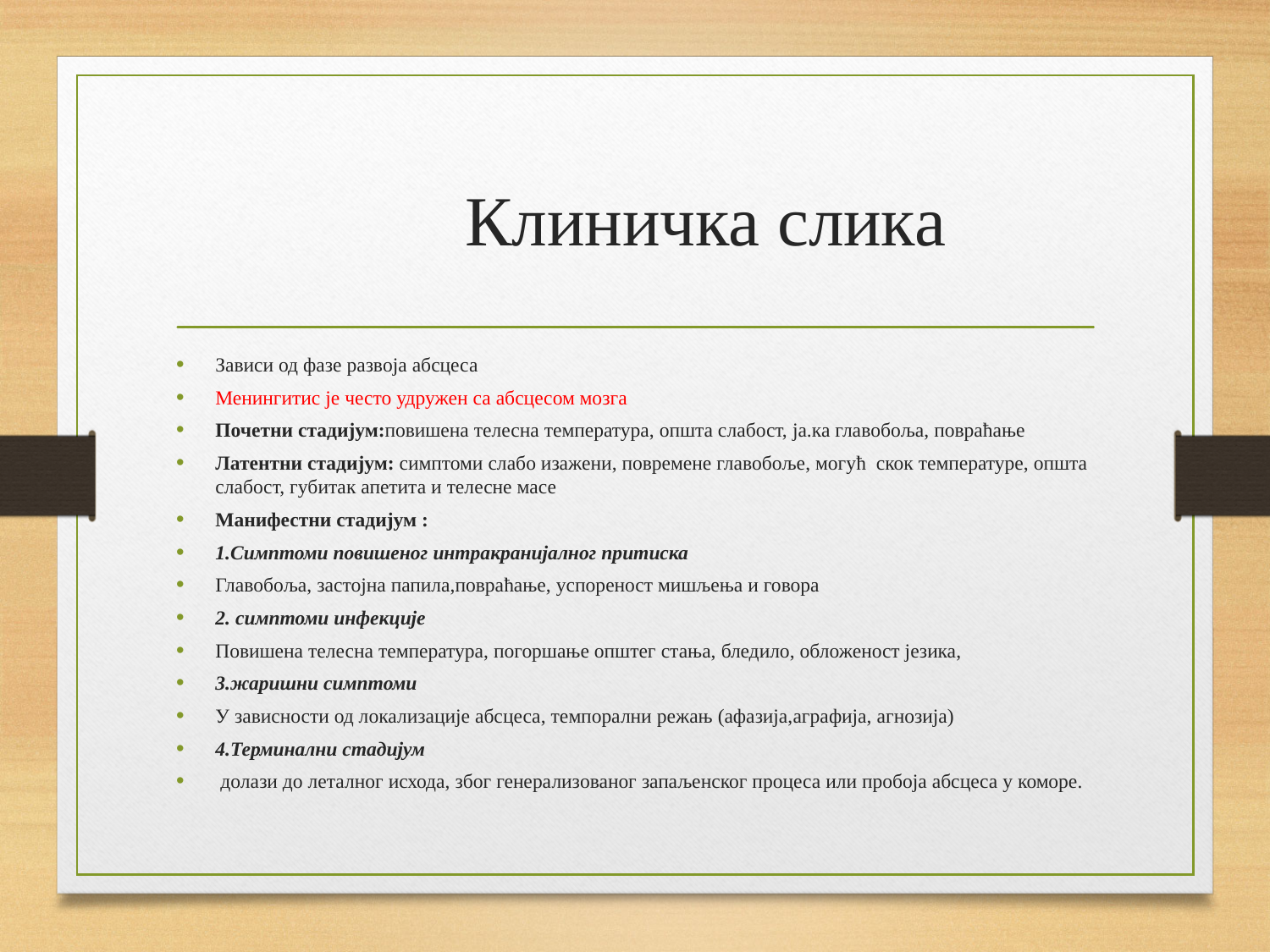

# Клиничка слика
Зависи од фазе развоја абсцеса
Менингитис је често удружен са абсцесом мозга
Почетни стадијум:повишена телесна температура, општа слабост, ја.ка главобоља, повраћање
Латентни стадијум: симптоми слабо изажени, повремене главобоље, могућ  скок температуре, општа слабост, губитак апетита и телесне масе
Манифестни стадијум :
1.Симптоми повишеног интракранијалног притиска
Главобоља, застојна папила,повраћање, успореност мишљења и говора
2. симптоми инфекције
Повишена телесна температура, погоршање општег стања, бледило, обложеност језика,
3.жаришни симптоми
У зависности од локализације абсцеса, темпорални режањ (афазија,аграфија, агнозија)
4.Терминални стадијум
 долази до леталног исхода, због генерализованог запаљенског процеса или пробоја абсцеса у коморе.